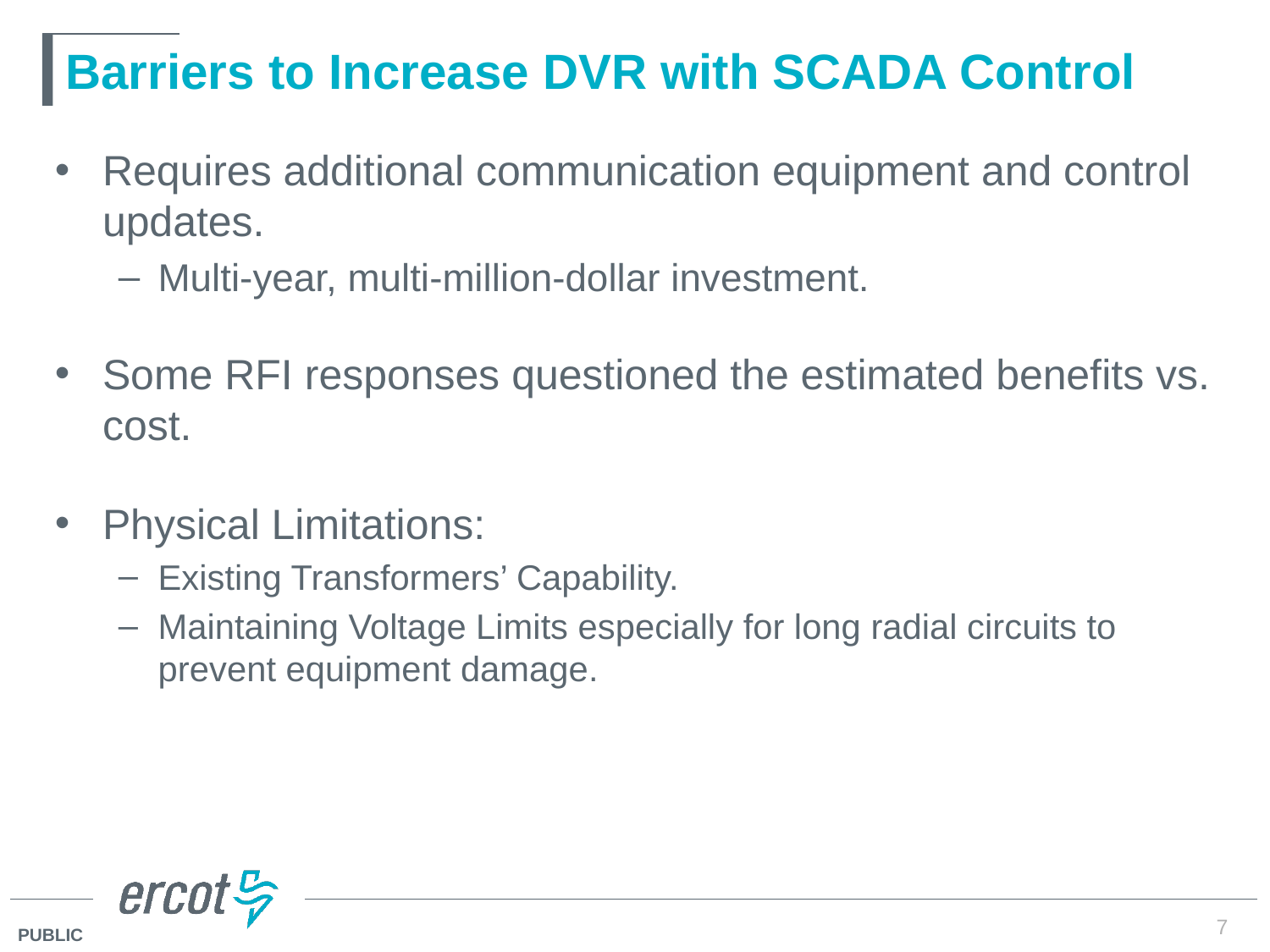

# Barriers to Increase DVR with SCADA Control
Requires additional communication equipment and control updates.
Multi-year, multi-million-dollar investment.

Some RFI responses questioned the estimated benefits vs. cost.

Physical Limitations:
Existing Transformers’ Capability.
Maintaining Voltage Limits especially for long radial circuits to prevent equipment damage.
7